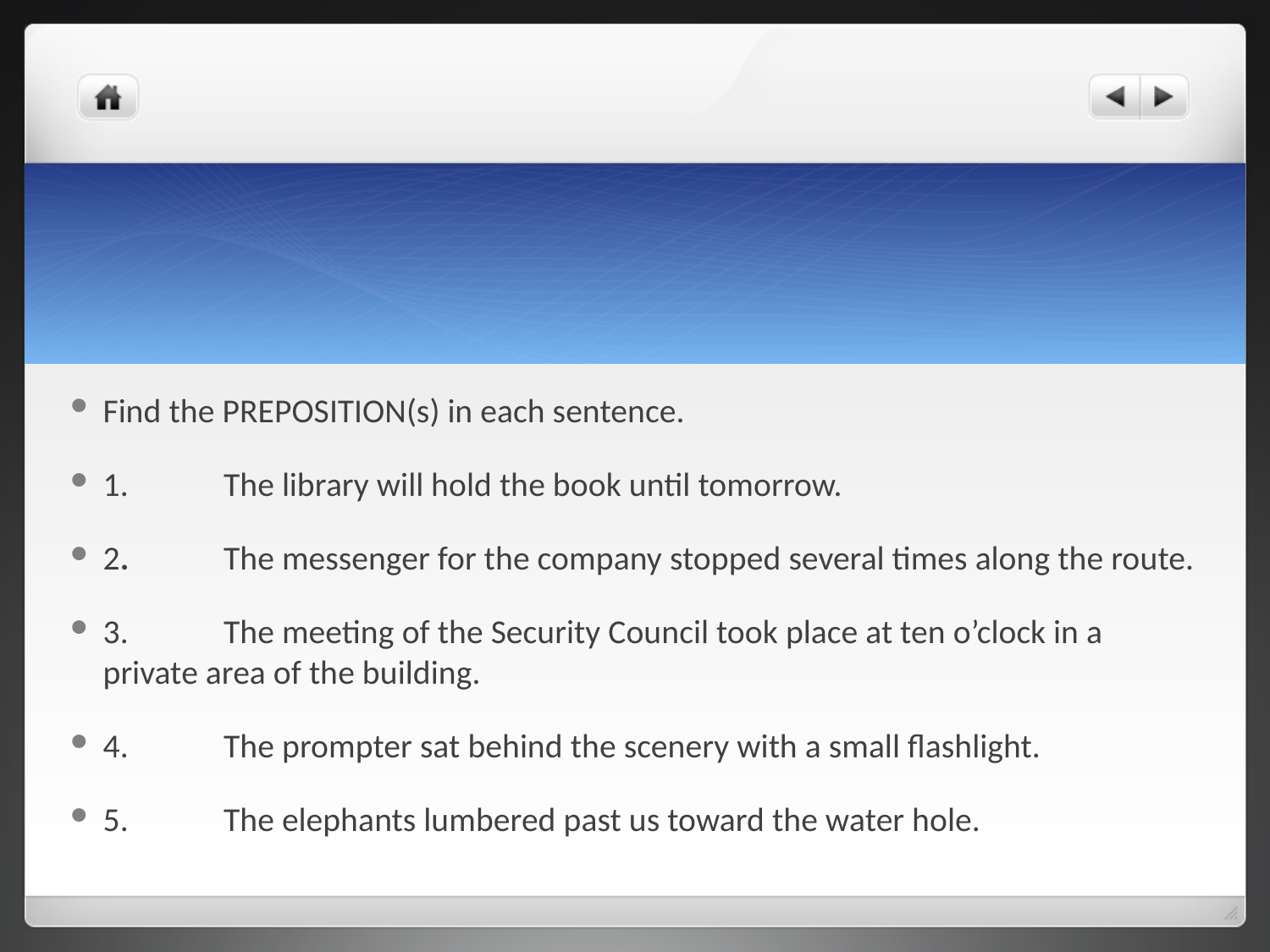

#
Find the PREPOSITION(s) in each sentence.
1.	The library will hold the book until tomorrow.
2.	The messenger for the company stopped several times along the route.
3.	The meeting of the Security Council took place at ten o’clock in a private area of the building.
4.	The prompter sat behind the scenery with a small flashlight.
5.	The elephants lumbered past us toward the water hole.